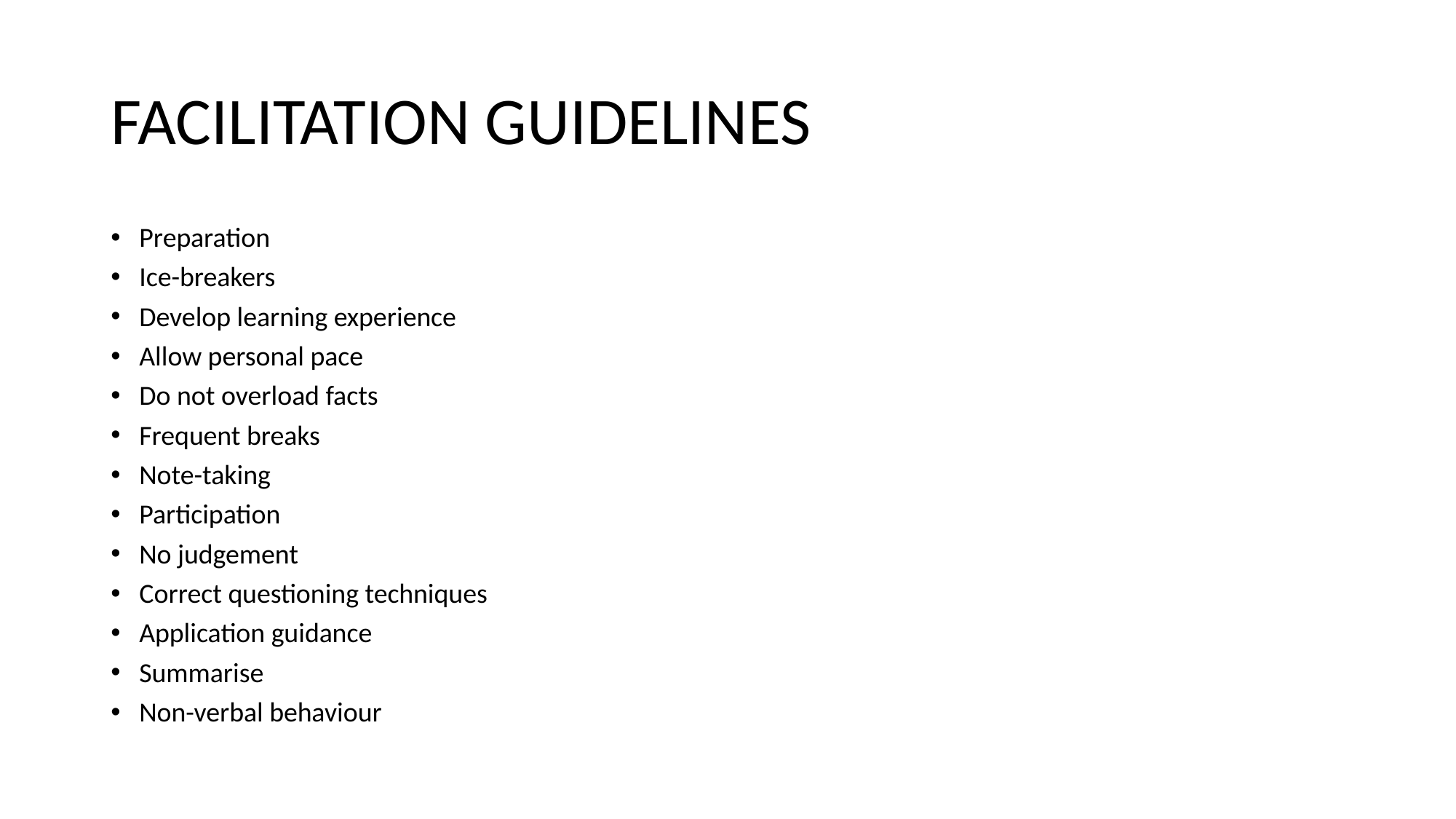

# FACILITATION GUIDELINES
Preparation
Ice-breakers
Develop learning experience
Allow personal pace
Do not overload facts
Frequent breaks
Note-taking
Participation
No judgement
Correct questioning techniques
Application guidance
Summarise
Non-verbal behaviour